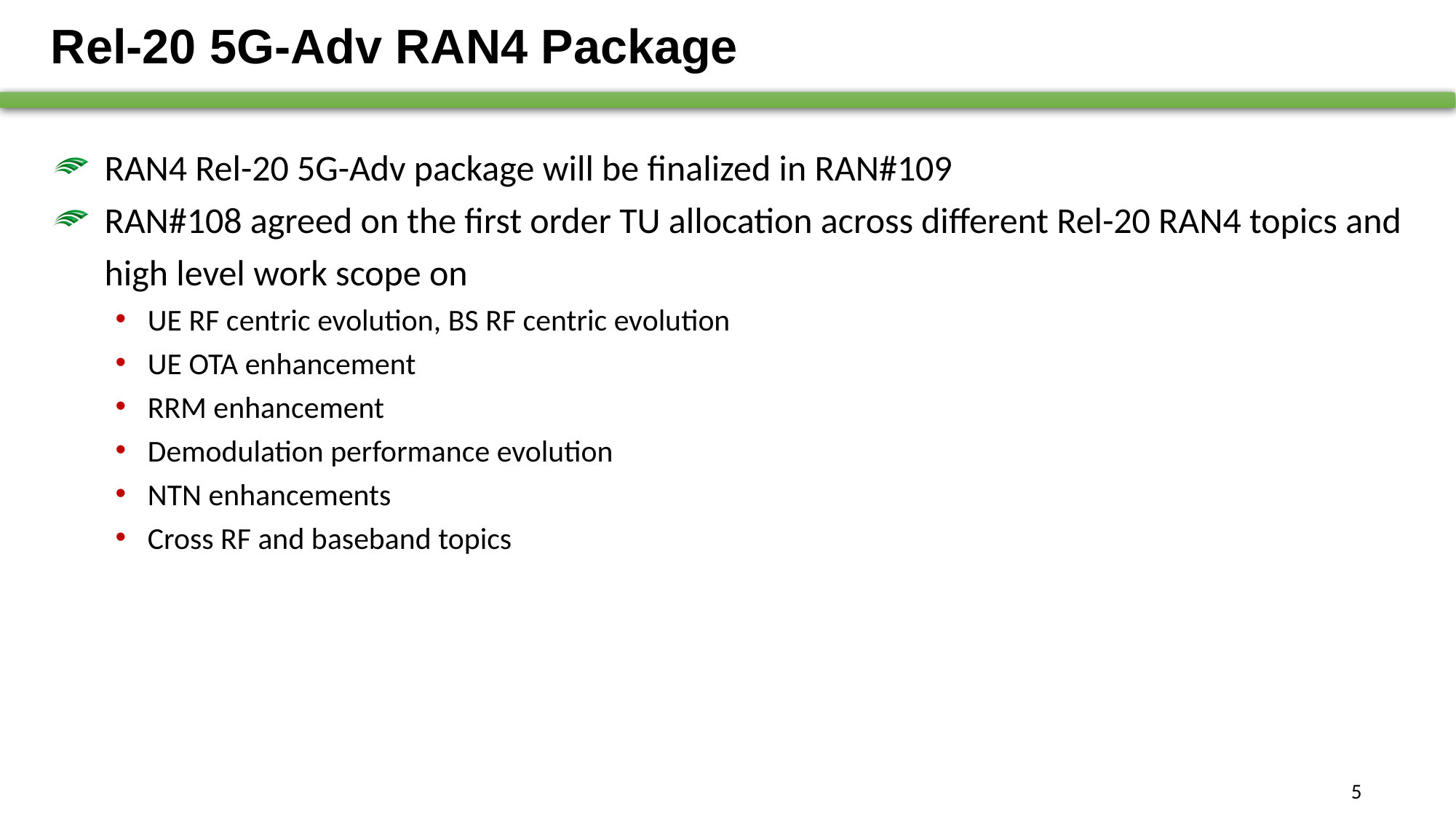

# Rel-20 5G-Adv RAN4 Package
RAN4 Rel-20 5G-Adv package will be finalized in RAN#109
RAN#108 agreed on the first order TU allocation across different Rel-20 RAN4 topics and high level work scope on
UE RF centric evolution, BS RF centric evolution
UE OTA enhancement
RRM enhancement
Demodulation performance evolution
NTN enhancements
Cross RF and baseband topics